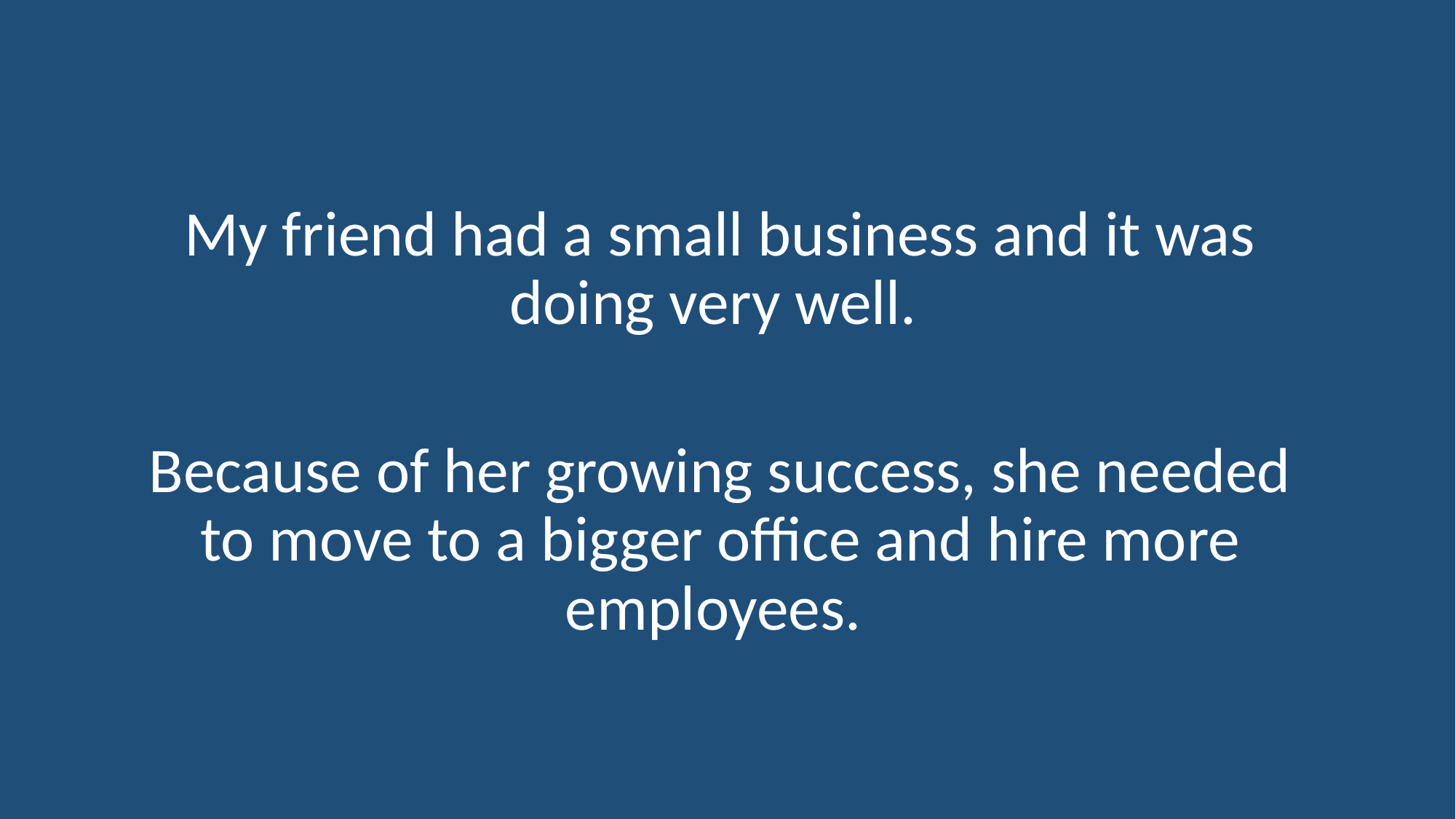

My friend had a small business and it was doing very well.

Because of her growing success, she needed to move to a bigger office and hire more employees.